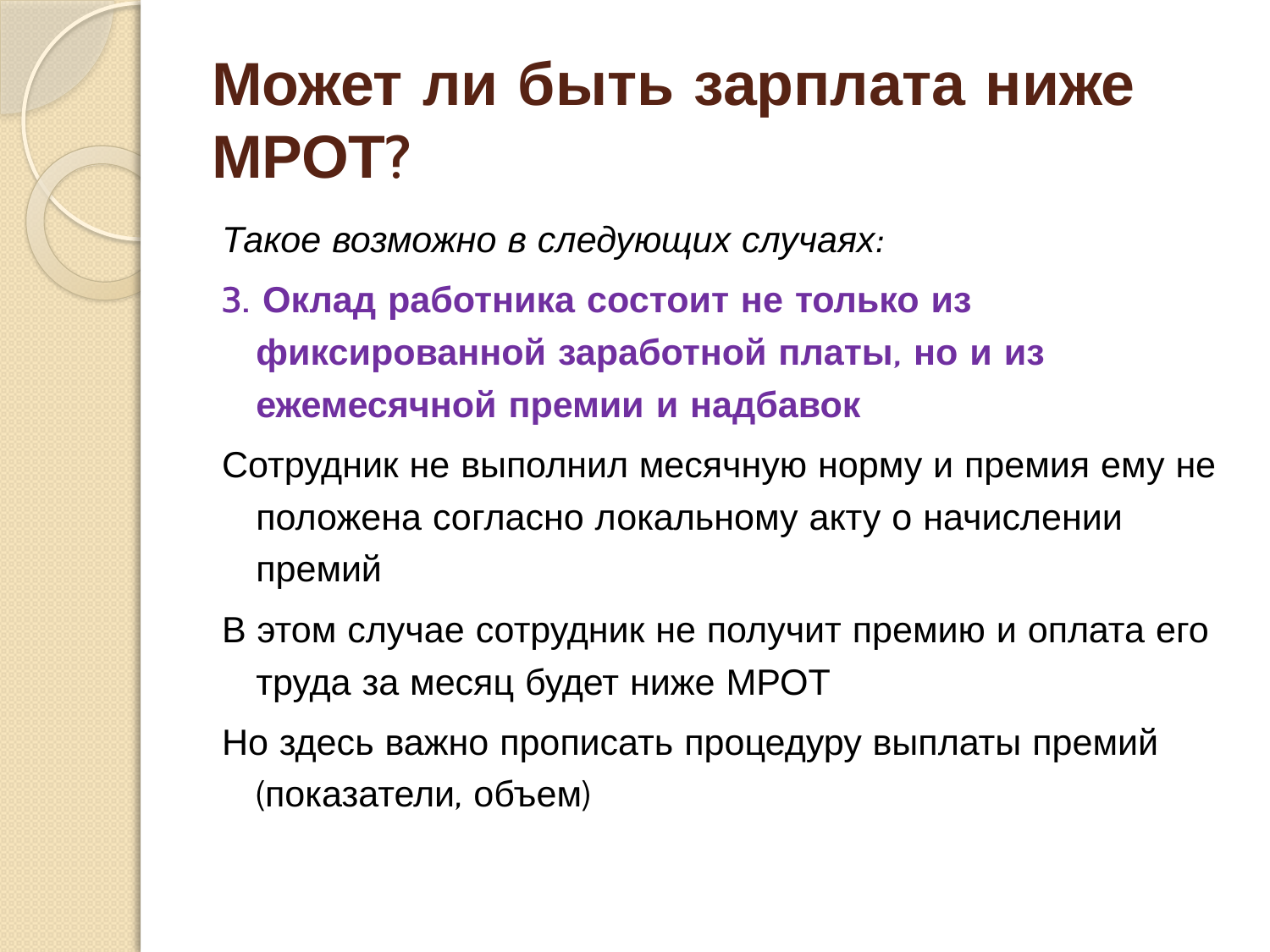

# Может ли быть зарплата ниже МРОТ?
Такое возможно в следующих случаях:
3. Оклад работника состоит не только из фиксированной заработной платы, но и из ежемесячной премии и надбавок
Сотрудник не выполнил месячную норму и премия ему не положена согласно локальному акту о начислении премий
В этом случае сотрудник не получит премию и оплата его труда за месяц будет ниже МРОТ
Но здесь важно прописать процедуру выплаты премий (показатели, объем)